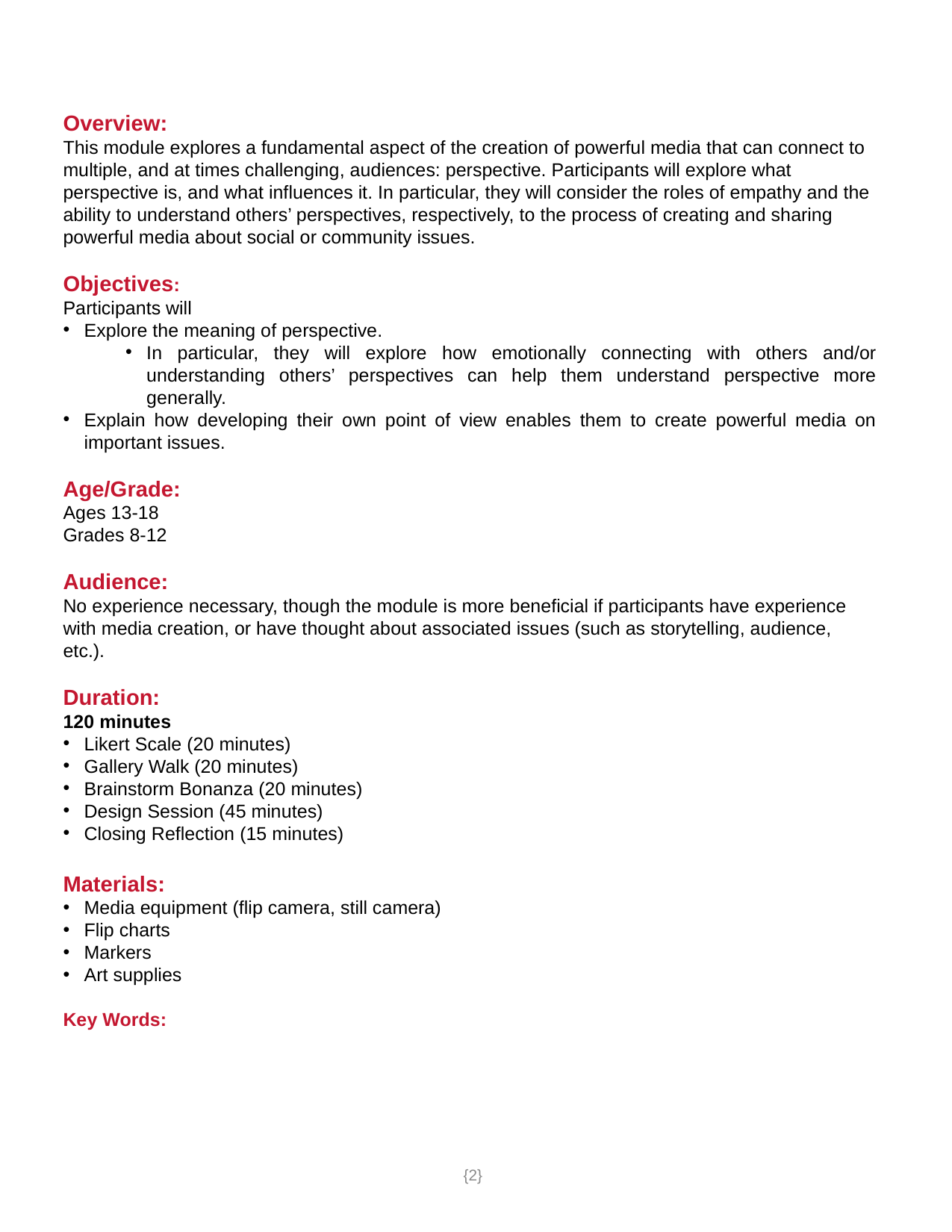

Overview:
This module explores a fundamental aspect of the creation of powerful media that can connect to multiple, and at times challenging, audiences: perspective. Participants will explore what perspective is, and what influences it. In particular, they will consider the roles of empathy and the ability to understand others’ perspectives, respectively, to the process of creating and sharing powerful media about social or community issues.

Objectives:
Participants will
Explore the meaning of perspective.
In particular, they will explore how emotionally connecting with others and/or understanding others’ perspectives can help them understand perspective more generally.
Explain how developing their own point of view enables them to create powerful media on important issues.

Age/Grade:
Ages 13-18
Grades 8-12

Audience:
No experience necessary, though the module is more beneficial if participants have experience with media creation, or have thought about associated issues (such as storytelling, audience, etc.).

Duration:
120 minutes
Likert Scale (20 minutes)
Gallery Walk (20 minutes)
Brainstorm Bonanza (20 minutes)
Design Session (45 minutes)
Closing Reflection (15 minutes)

Materials:
Media equipment (flip camera, still camera)
Flip charts
Markers
Art supplies

Key Words:

|  |  |
| --- | --- |
|  |  |
|  |  |
|  |  |
|  |  |
|  |  |
{2}